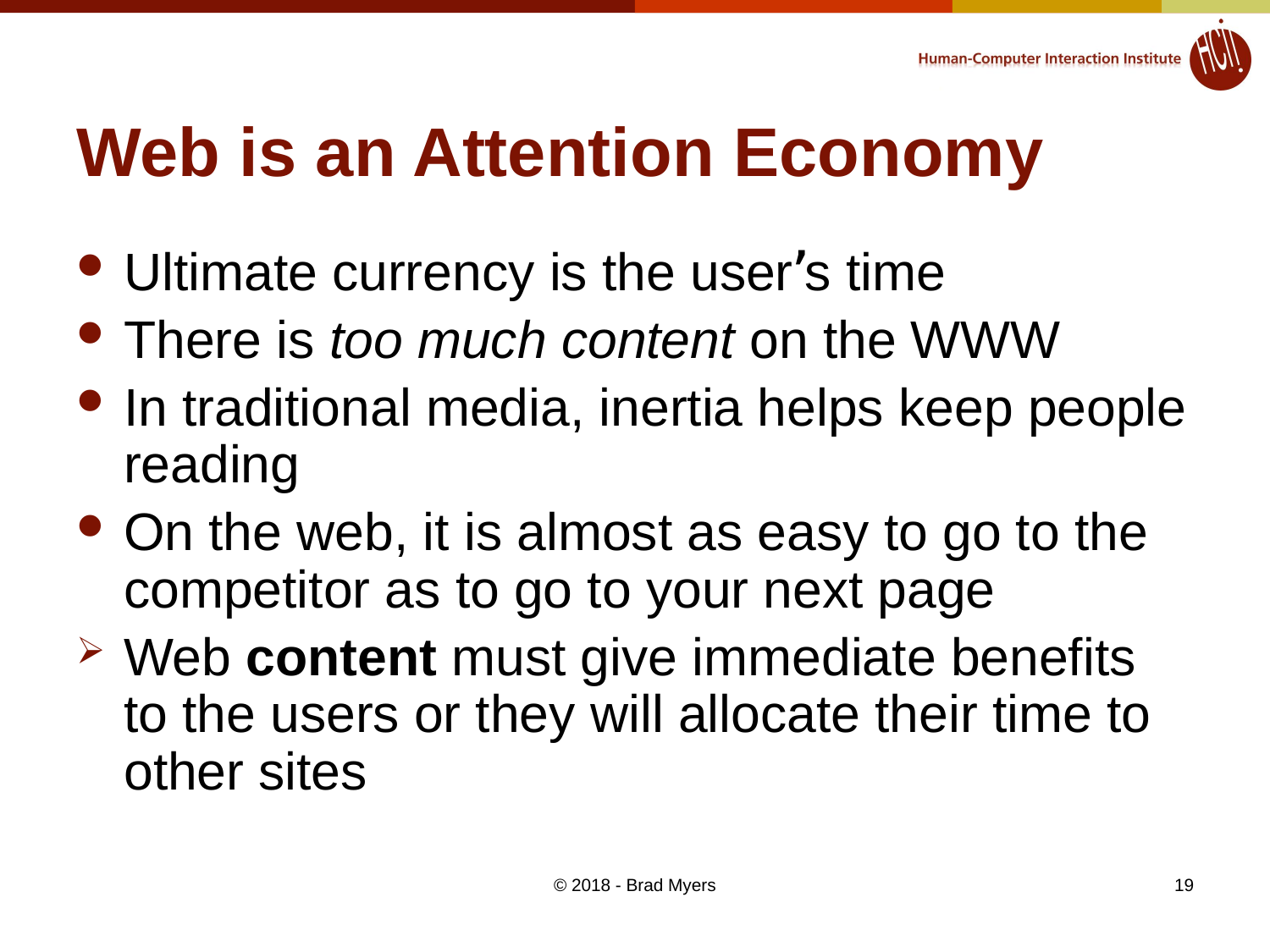

# Web is an Attention Economy
Ultimate currency is the user’s time
There is too much content on the WWW
In traditional media, inertia helps keep people reading
On the web, it is almost as easy to go to the competitor as to go to your next page
Web content must give immediate benefits to the users or they will allocate their time to other sites
© 2018 - Brad Myers
19